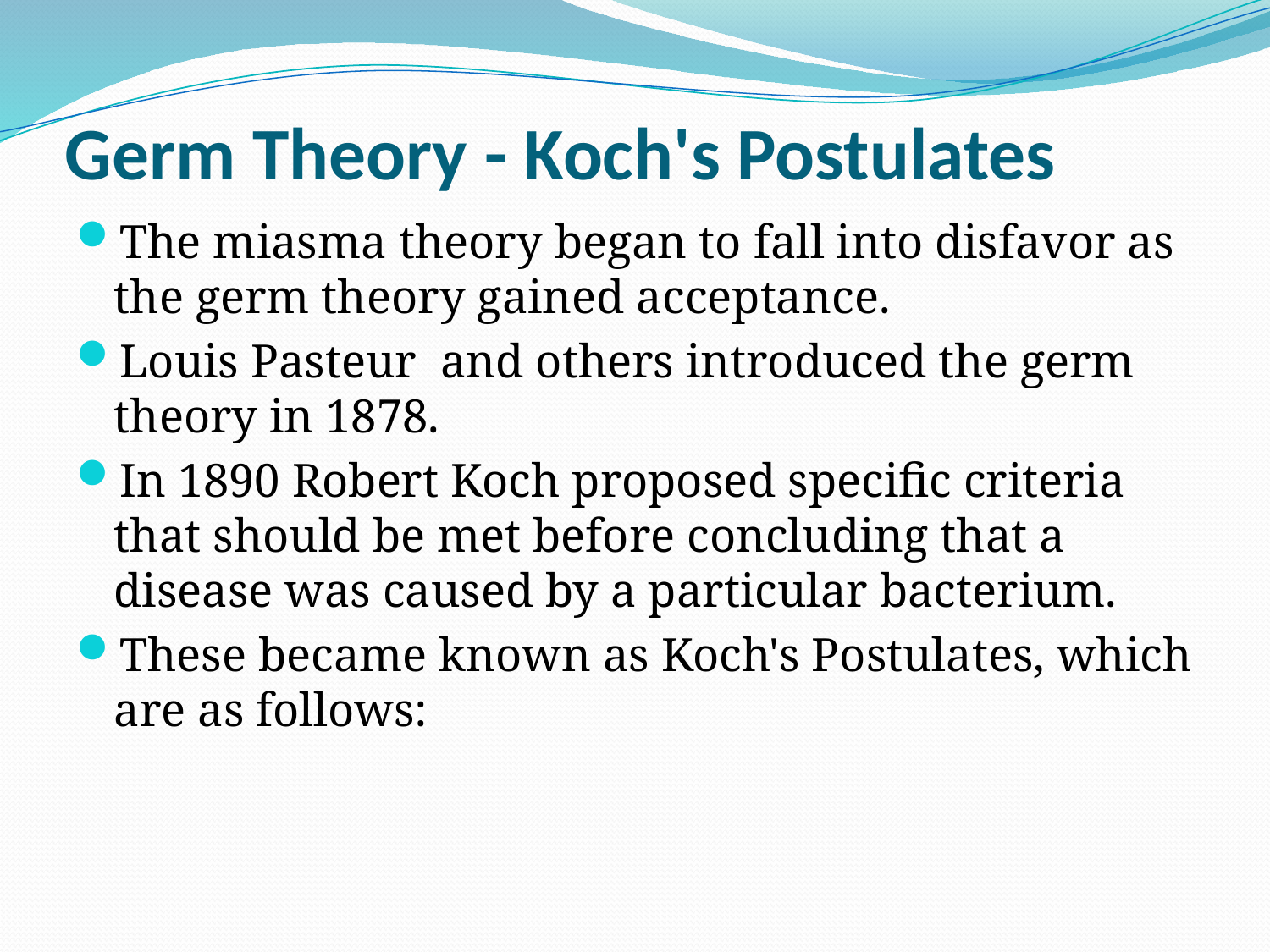

# Germ Theory - Koch's Postulates
The miasma theory began to fall into disfavor as the germ theory gained acceptance.
Louis Pasteur  and others introduced the germ theory in 1878.
In 1890 Robert Koch proposed specific criteria that should be met before concluding that a disease was caused by a particular bacterium.
These became known as Koch's Postulates, which are as follows: